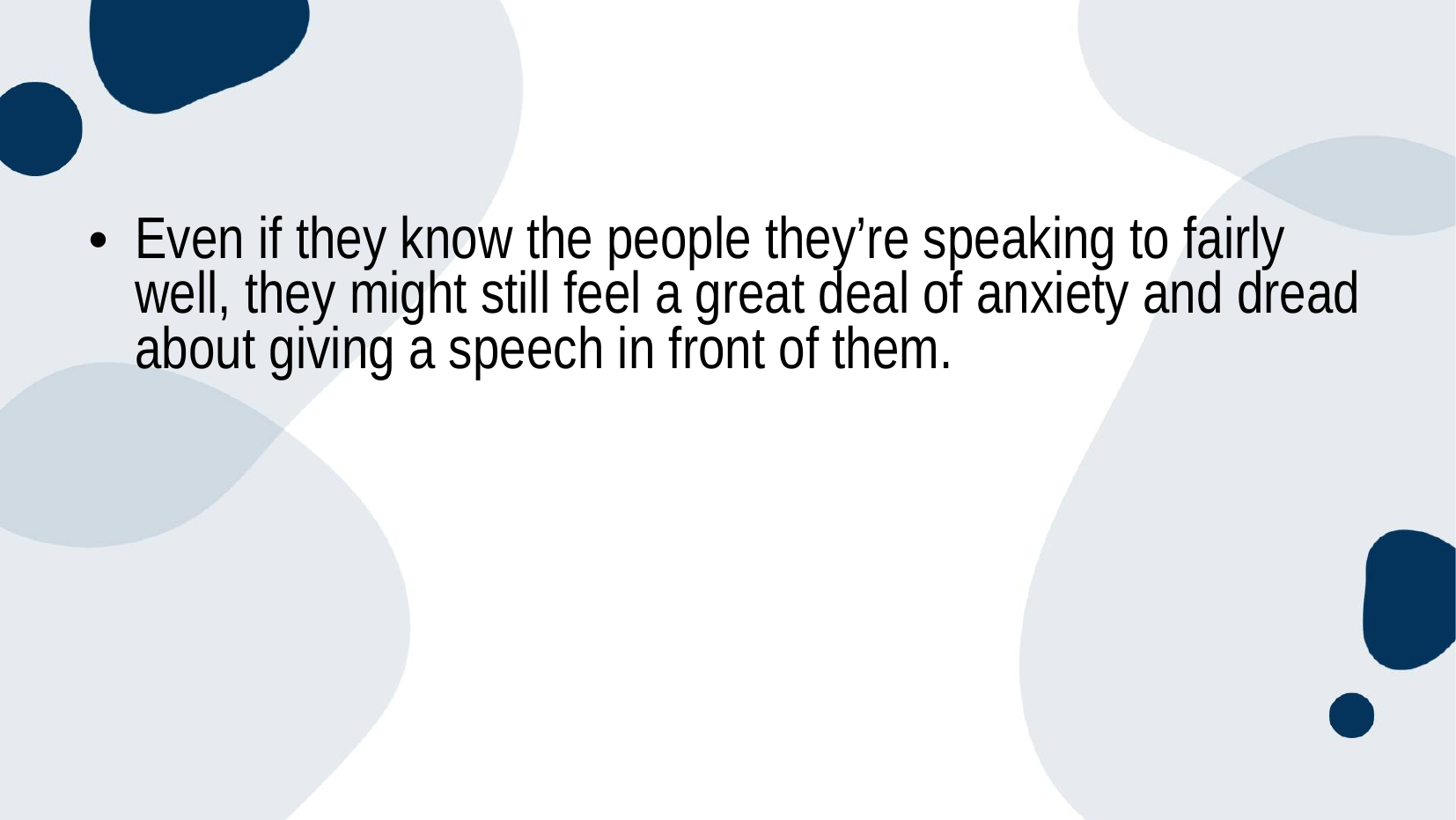

#
Even if they know the people they’re speaking to fairly well, they might still feel a great deal of anxiety and dread about giving a speech in front of them.